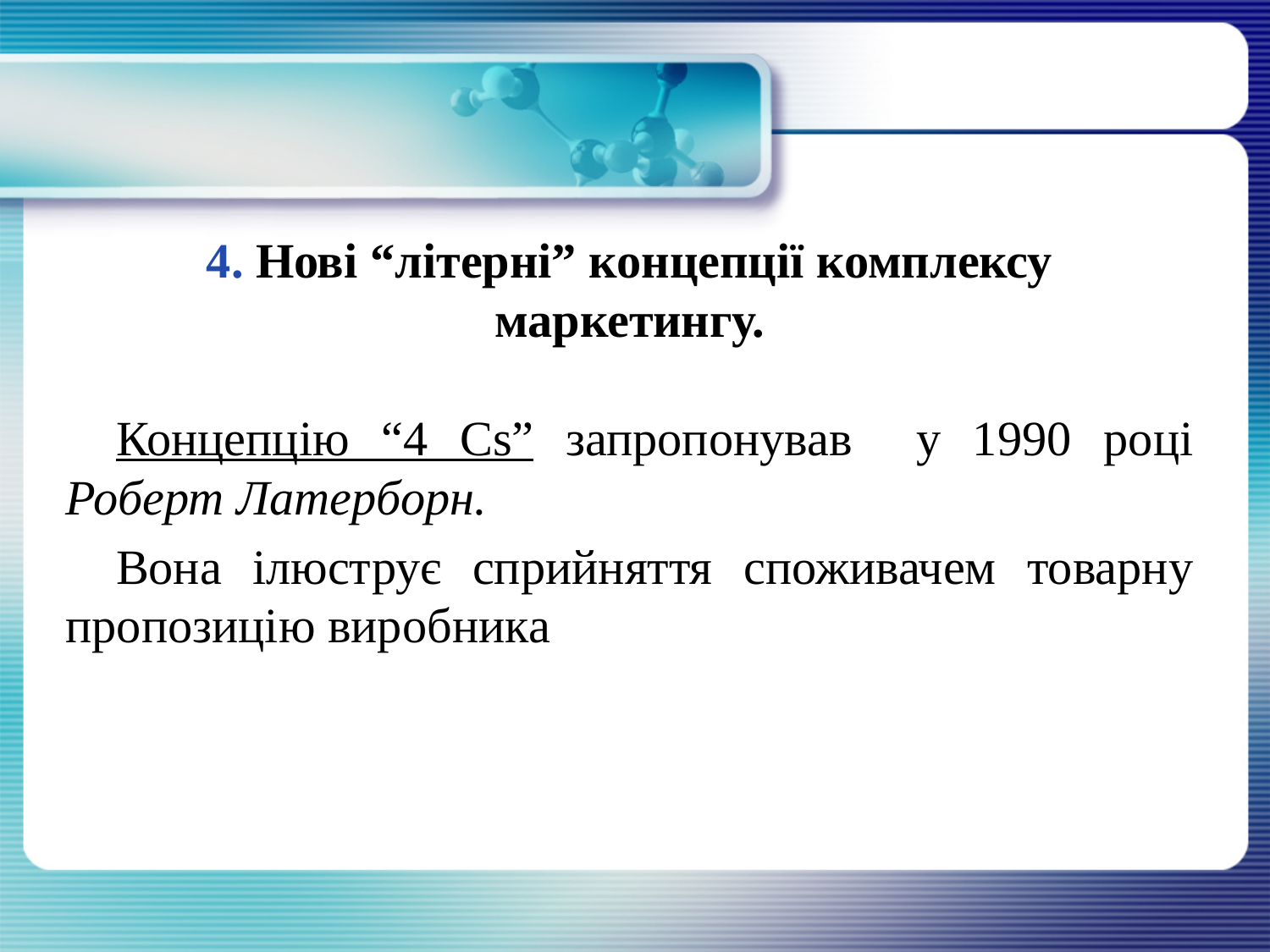

4. Нові “літерні” концепції комплексу маркетингу.

Концепцію “4 Сs” запропонував  у 1990 році Роберт Латерборн.
Вона ілюструє сприйняття споживачем товарну пропозицію виробника